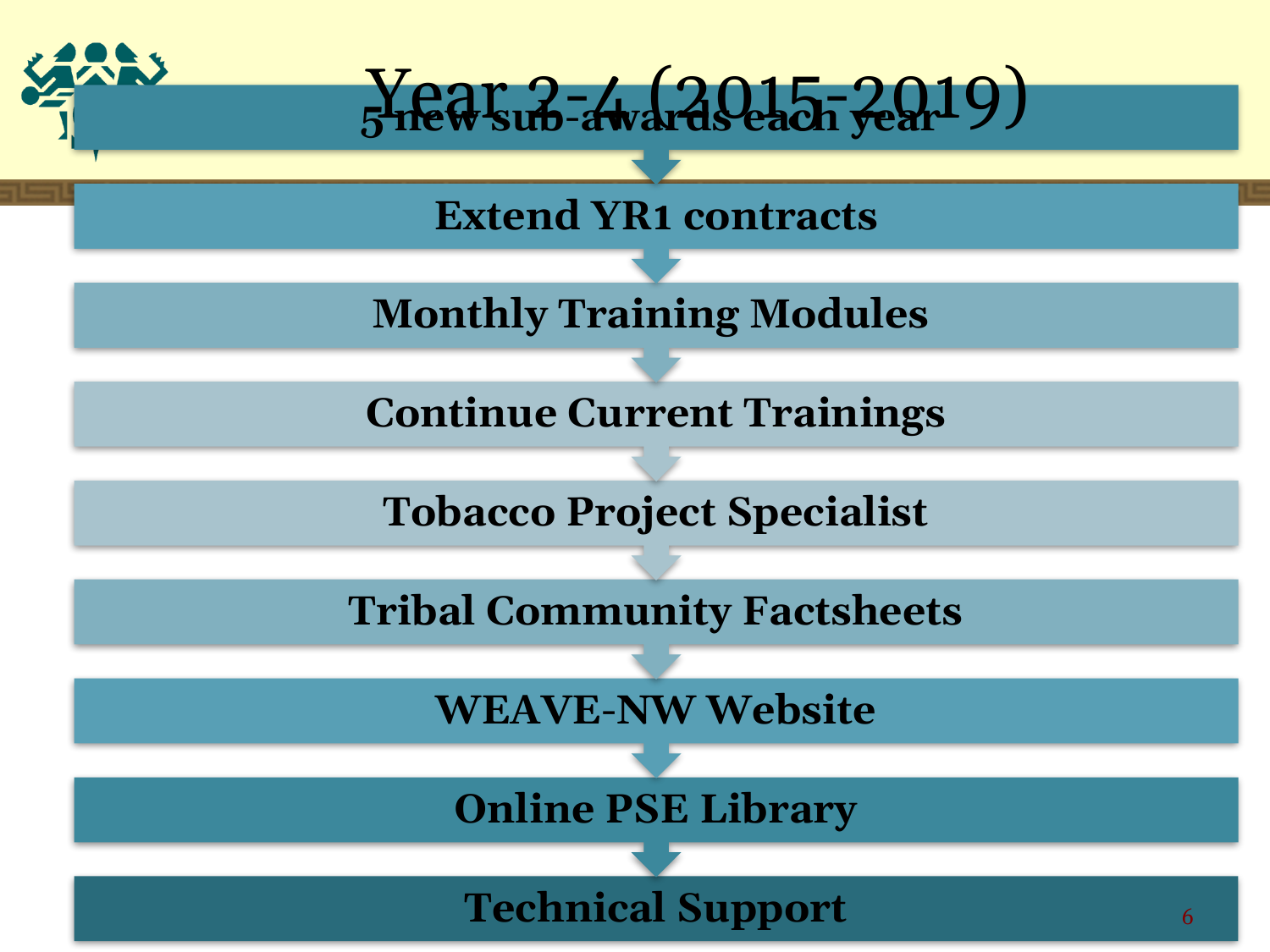

# Year 2-4 (2015-2019)
Technical Support
Online PSE Library
WEAVE-NW Website
Tribal Community Factsheets
Tobacco Project Specialist
Continue Current Trainings
Monthly Training Modules
Extend YR1 contracts
5 new sub-awards each year
6